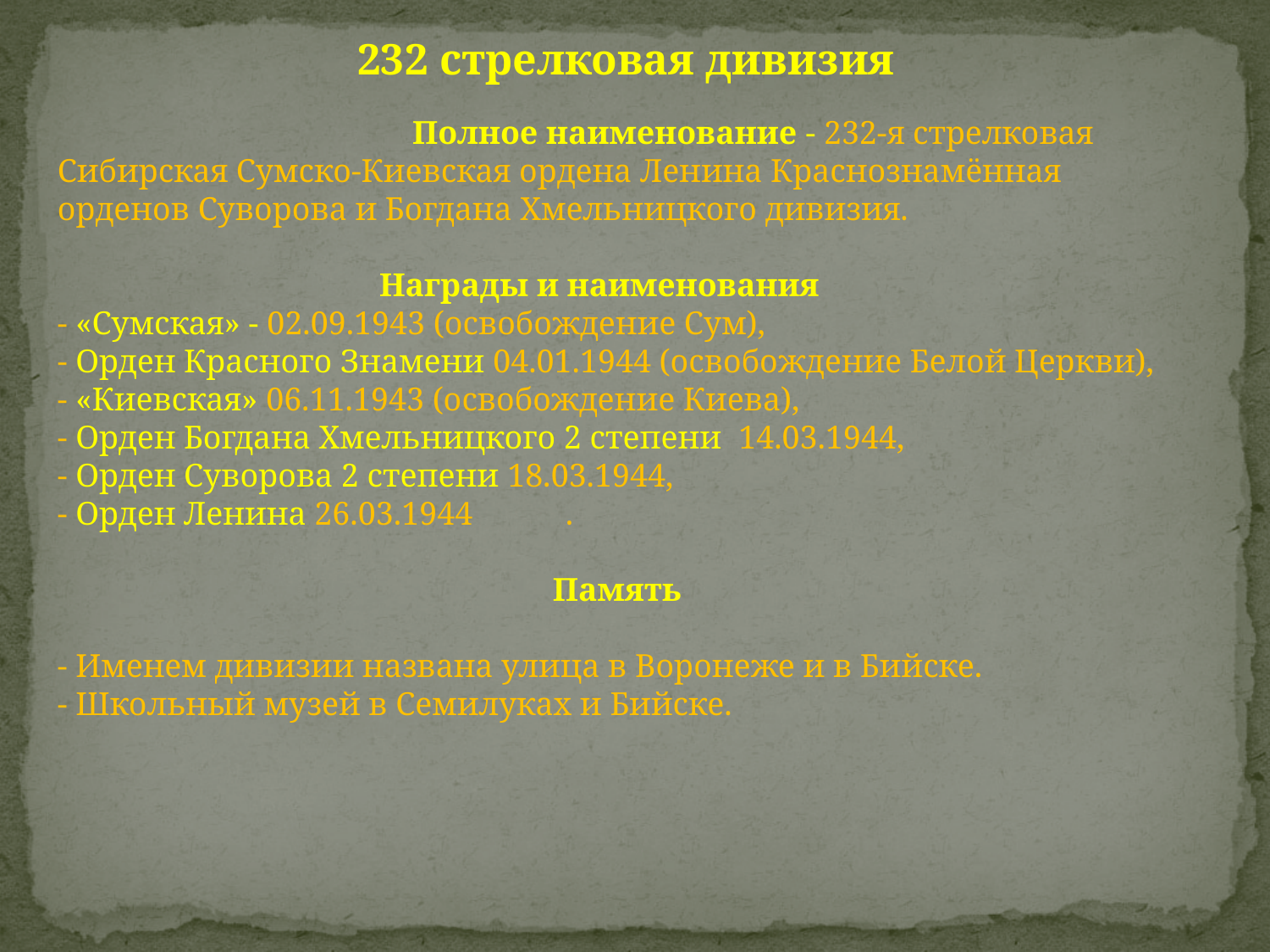

232 стрелковая дивизия

                                           Полное наименование - 232-я стрелковая Сибирская Сумско-Киевская ордена Ленина Краснознамённая орденов Суворова и Богдана Хмельницкого дивизия.

                                       Награды и наименования
- «Сумская» - 02.09.1943 (освобождение Сум),
- Орден Красного Знамени 04.01.1944 (освобождение Белой Церкви),
- «Киевская» 06.11.1943 (освобождение Киева),
- Орден Богдана Хмельницкого 2 степени  14.03.1944,
- Орден Суворова 2 степени 18.03.1944,
- Орден Ленина 26.03.1944	.

                                                            Память

- Именем дивизии названа улица в Воронеже и в Бийске.
- Школьный музей в Семилуках и Бийске.